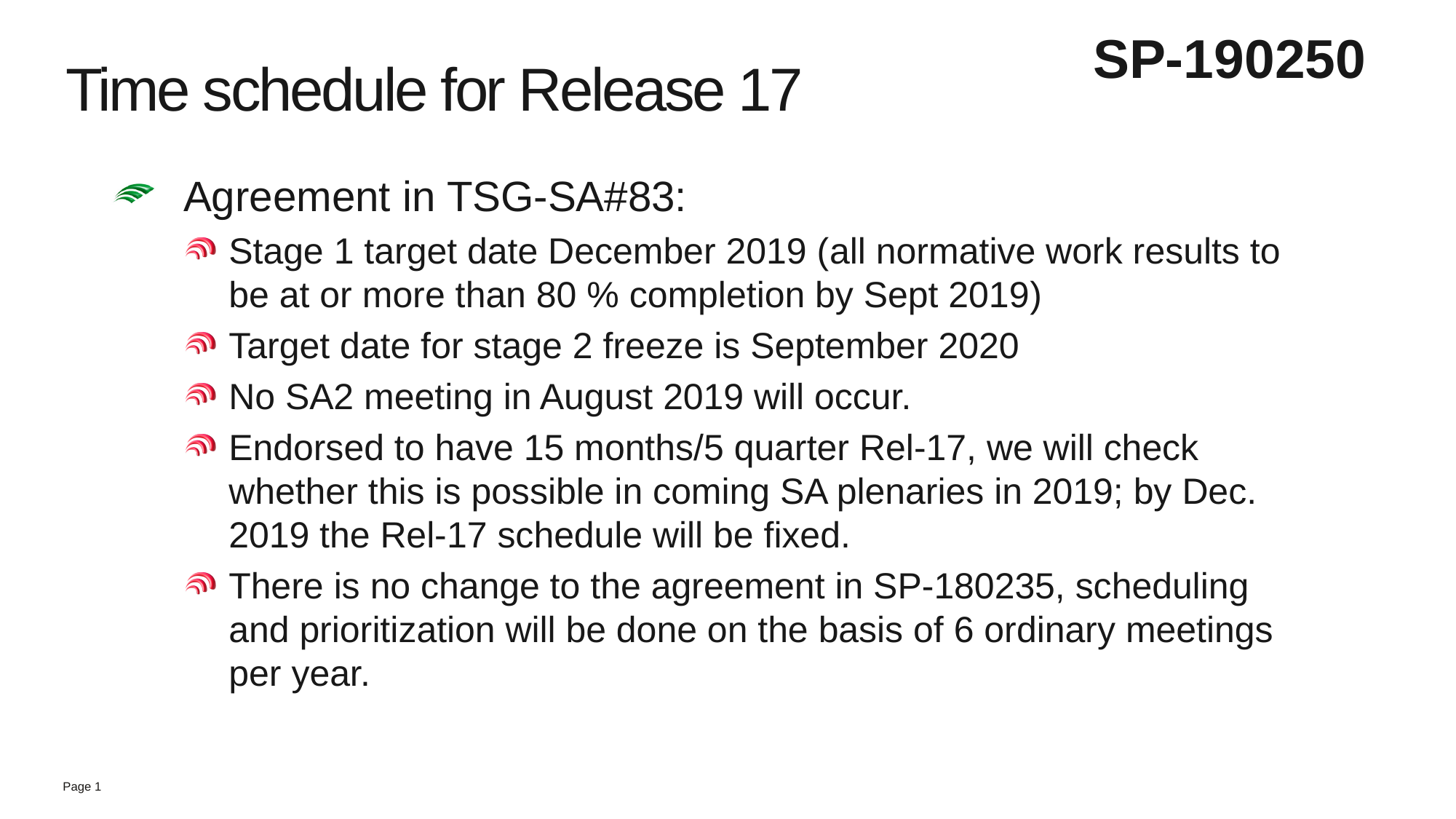

SP-190250

# Time schedule for Release 17
Agreement in TSG-SA#83:
Stage 1 target date December 2019 (all normative work results to be at or more than 80 % completion by Sept 2019)
Target date for stage 2 freeze is September 2020
No SA2 meeting in August 2019 will occur.
Endorsed to have 15 months/5 quarter Rel-17, we will check whether this is possible in coming SA plenaries in 2019; by Dec. 2019 the Rel-17 schedule will be fixed.
There is no change to the agreement in SP-180235, scheduling and prioritization will be done on the basis of 6 ordinary meetings per year.